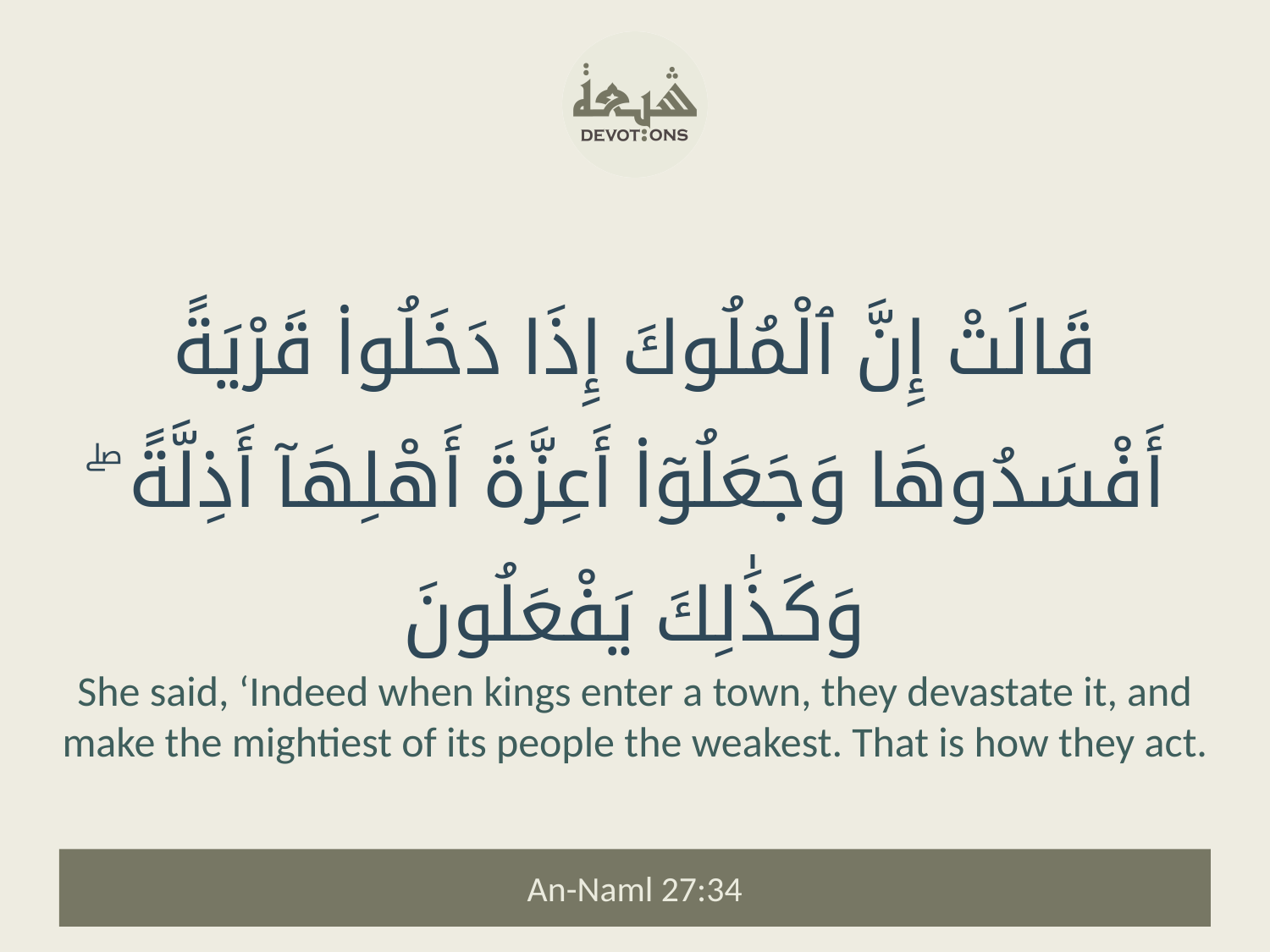

قَالَتْ إِنَّ ٱلْمُلُوكَ إِذَا دَخَلُوا۟ قَرْيَةً أَفْسَدُوهَا وَجَعَلُوٓا۟ أَعِزَّةَ أَهْلِهَآ أَذِلَّةً ۖ وَكَذَٰلِكَ يَفْعَلُونَ
She said, ‘Indeed when kings enter a town, they devastate it, and make the mightiest of its people the weakest. That is how they act.
An-Naml 27:34